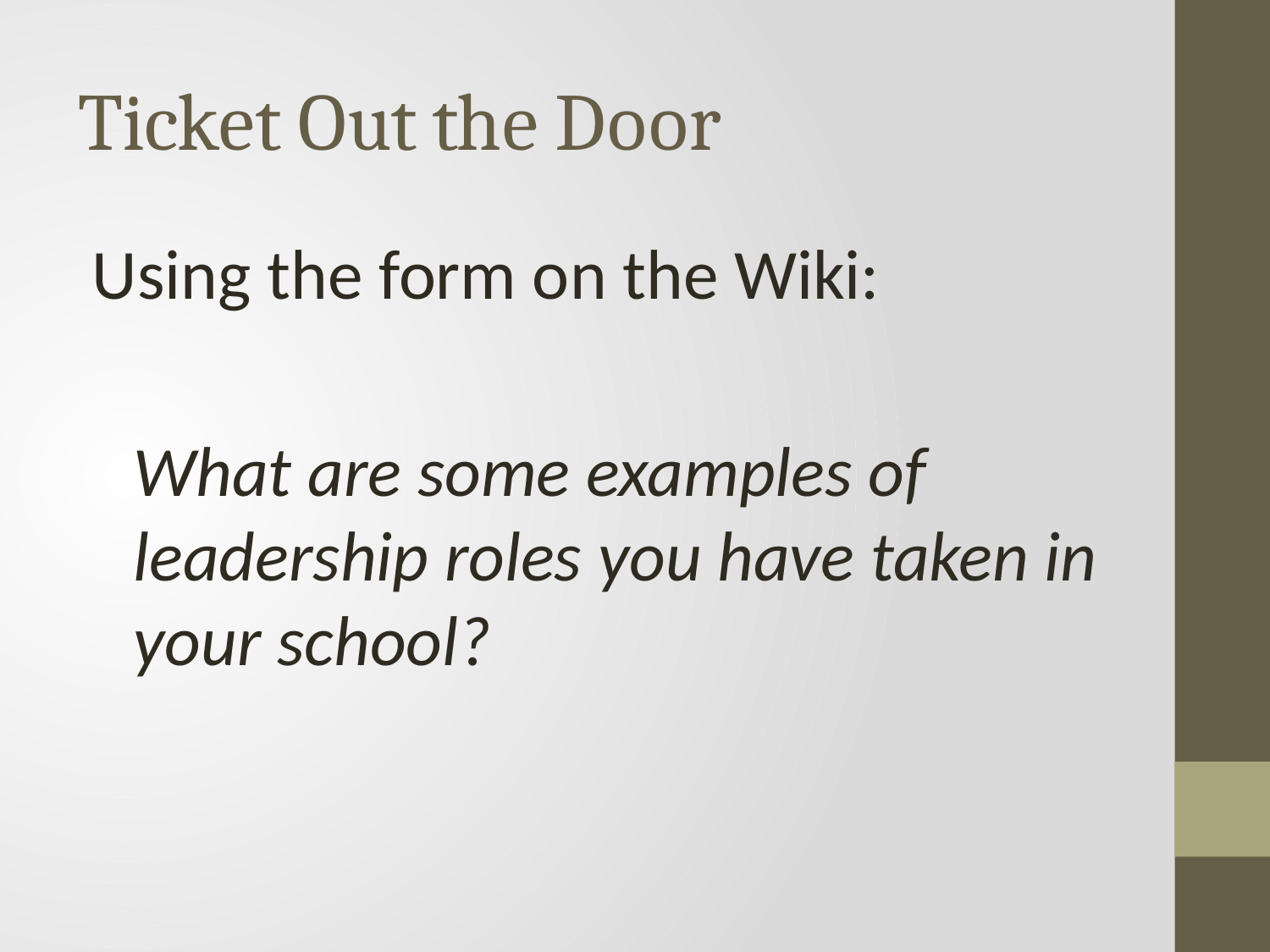

# Ticket Out the Door
Using the form on the Wiki:

What are some examples of leadership roles you have taken in your school?